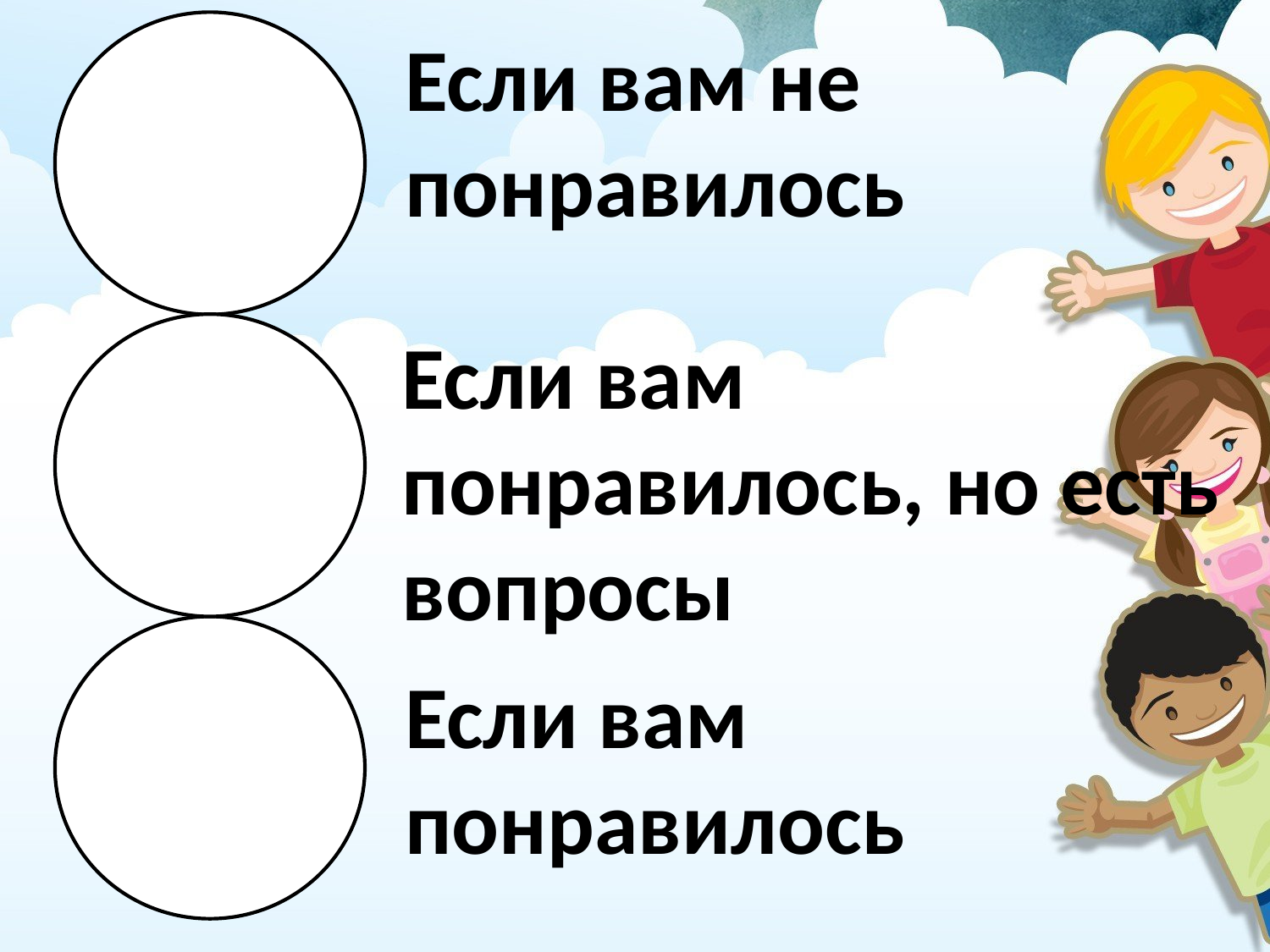

Если вам не понравилось

Если вам понравилось, но есть вопросы

Если вам понравилось